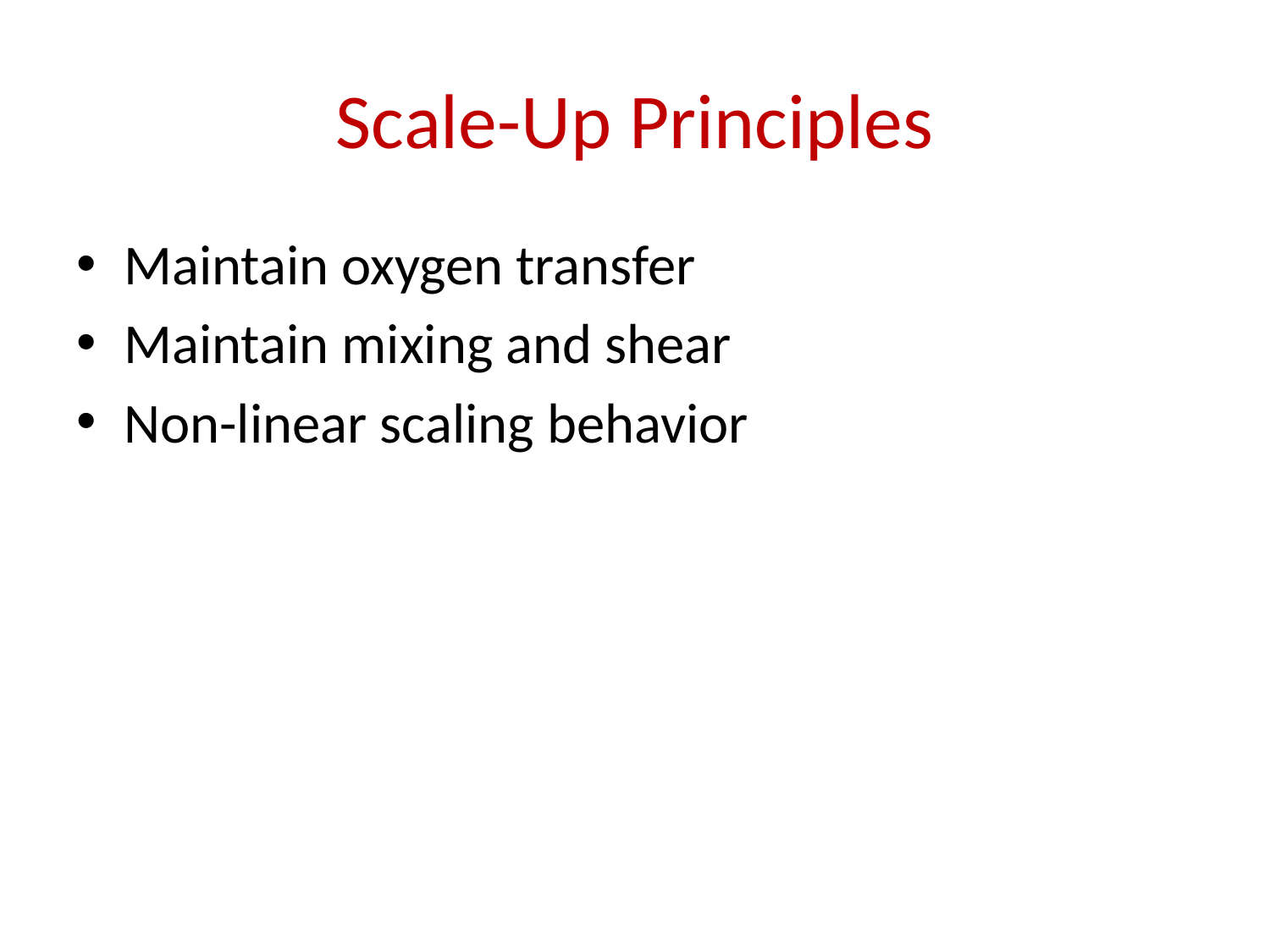

# Scale-Up Principles
Maintain oxygen transfer
Maintain mixing and shear
Non-linear scaling behavior